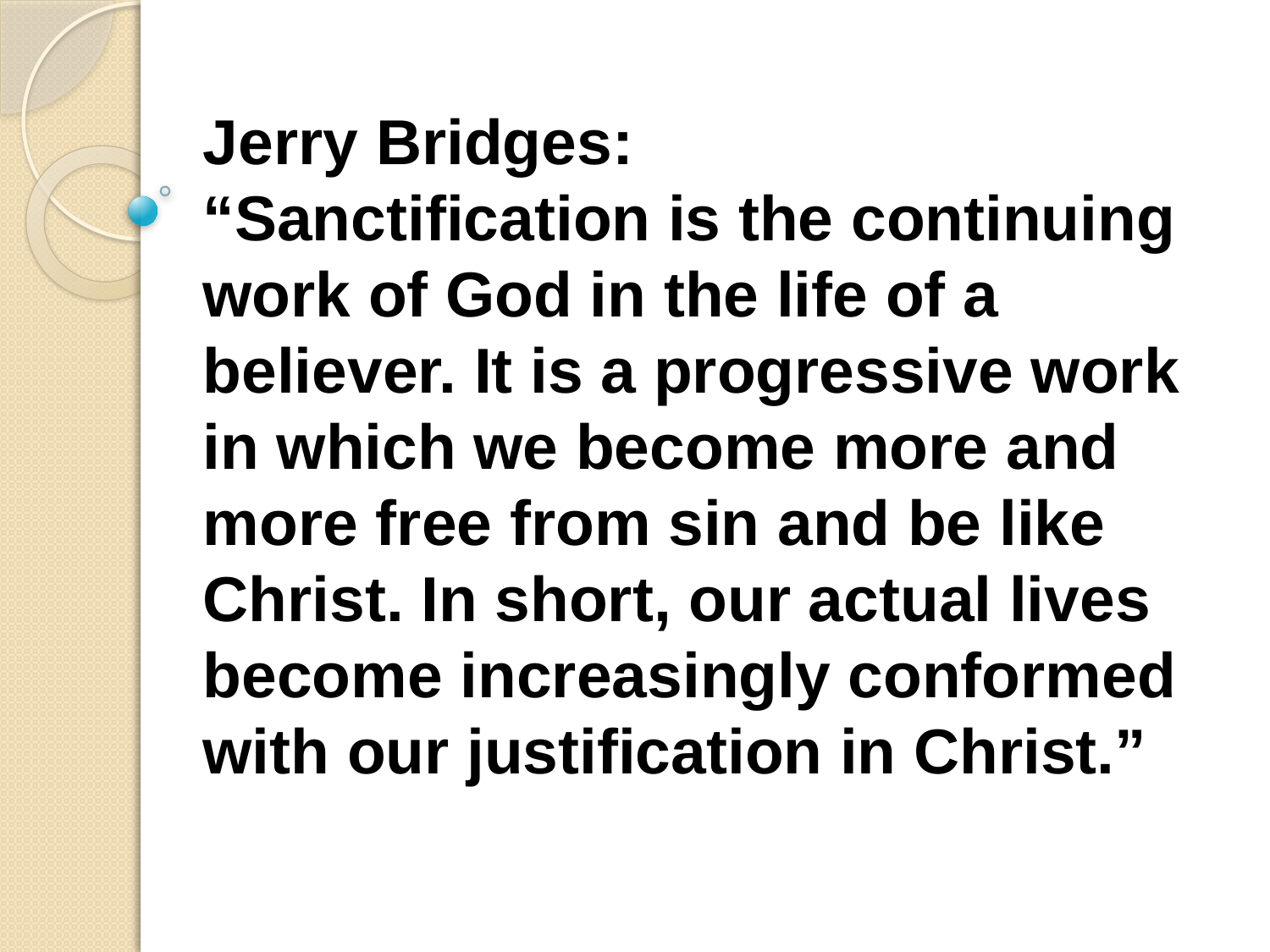

Jerry Bridges:
“Sanctification is the continuing work of God in the life of a believer. It is a progressive work in which we become more and more free from sin and be like Christ. In short, our actual lives become increasingly conformed with our justification in Christ.”